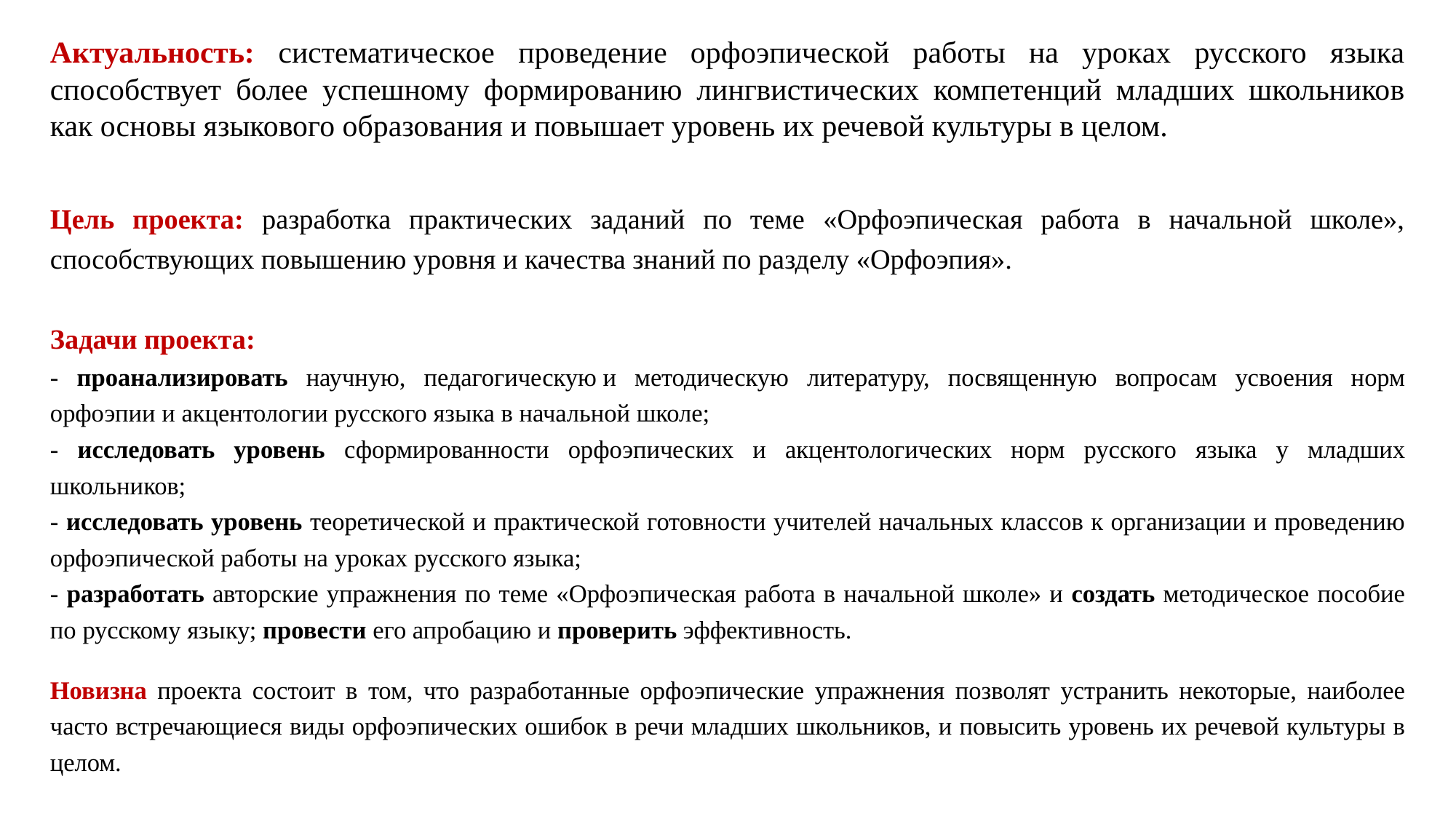

Актуальность: систематическое проведение орфоэпической работы на уроках русского языка способствует более успешному формированию лингвистических компетенций младших школьников как основы языкового образования и повышает уровень их речевой культуры в целом.
Цель проекта: разработка практических заданий по теме «Орфоэпическая работа в начальной школе», способствующих повышению уровня и качества знаний по разделу «Орфоэпия».

Задачи проекта:
- проанализировать научную, педагогическую и методическую литературу, посвященную вопросам усвоения норм орфоэпии и акцентологии русского языка в начальной школе;
- исследовать уровень сформированности орфоэпических и акцентологических норм русского языка у младших школьников;
- исследовать уровень теоретической и практической готовности учителей начальных классов к организации и проведению орфоэпической работы на уроках русского языка;
- разработать авторские упражнения по теме «Орфоэпическая работа в начальной школе» и создать методическое пособие по русскому языку; провести его апробацию и проверить эффективность.

Новизна проекта состоит в том, что разработанные орфоэпические упражнения позволят устранить некоторые, наиболее часто встречающиеся виды орфоэпических ошибок в речи младших школьников, и повысить уровень их речевой культуры в целом.